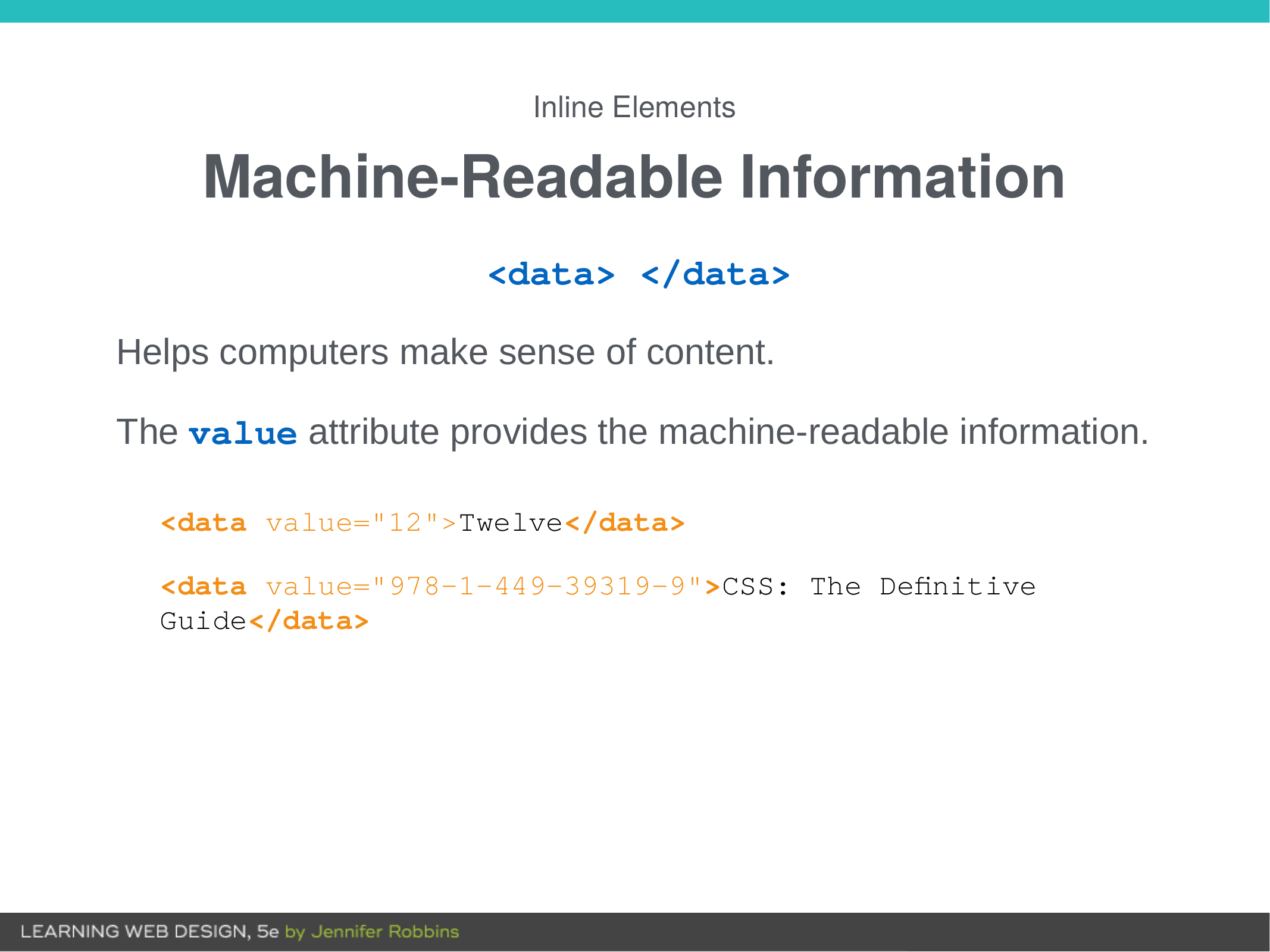

Inline Elements
Machine-Readable Information
<data> </data>
Helps computers make sense of content.
The value attribute provides the machine-readable information.
<data value="12">Twelve</data>
<data value="978-1-449-39319-9">CSS: The Definitive Guide</data>